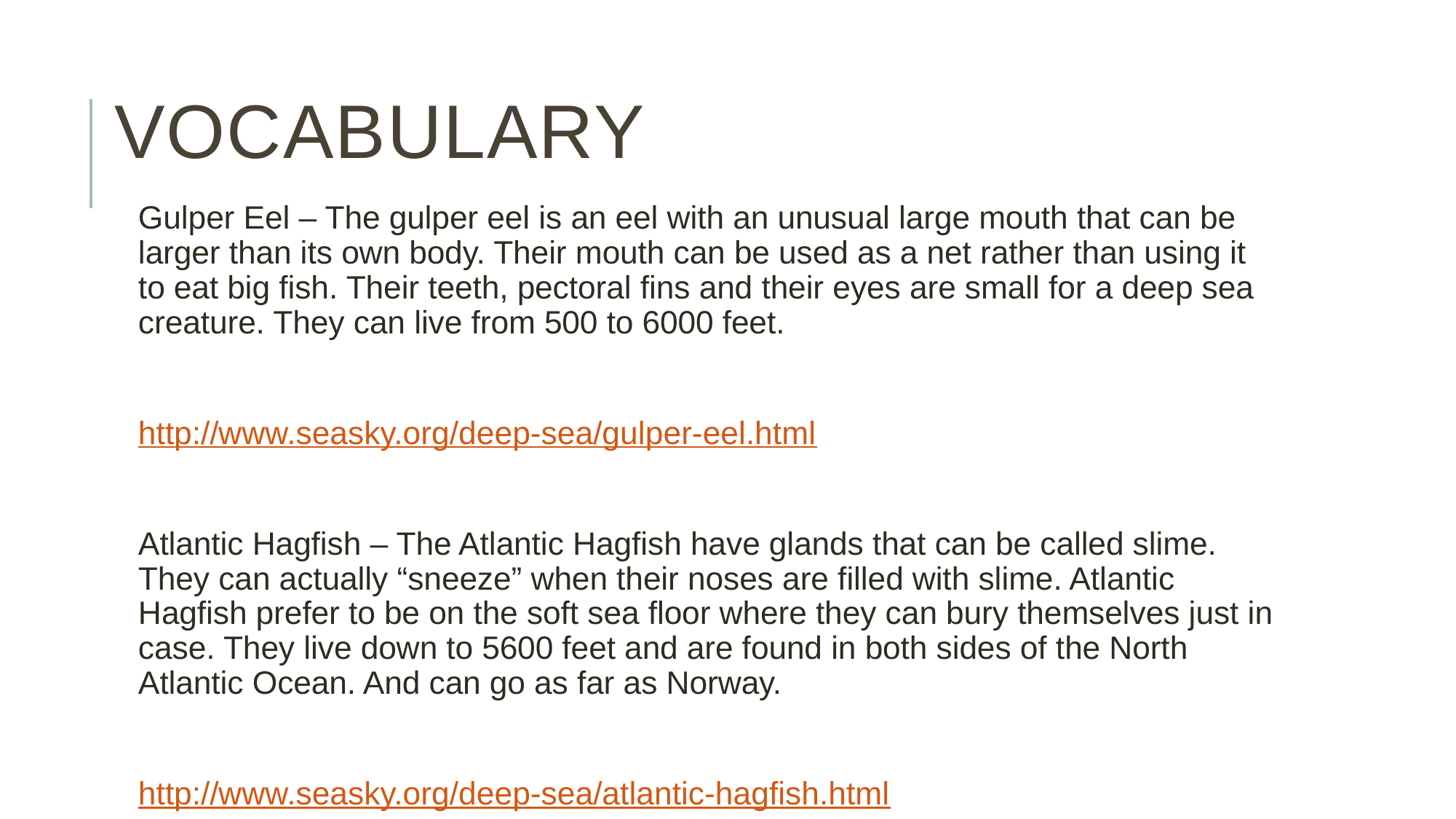

# vocabulary
Gulper Eel – The gulper eel is an eel with an unusual large mouth that can be larger than its own body. Their mouth can be used as a net rather than using it to eat big fish. Their teeth, pectoral fins and their eyes are small for a deep sea creature. They can live from 500 to 6000 feet.

http://www.seasky.org/deep-sea/gulper-eel.html

Atlantic Hagfish – The Atlantic Hagfish have glands that can be called slime. They can actually “sneeze” when their noses are filled with slime. Atlantic Hagfish prefer to be on the soft sea floor where they can bury themselves just in case. They live down to 5600 feet and are found in both sides of the North Atlantic Ocean. And can go as far as Norway.

http://www.seasky.org/deep-sea/atlantic-hagfish.html